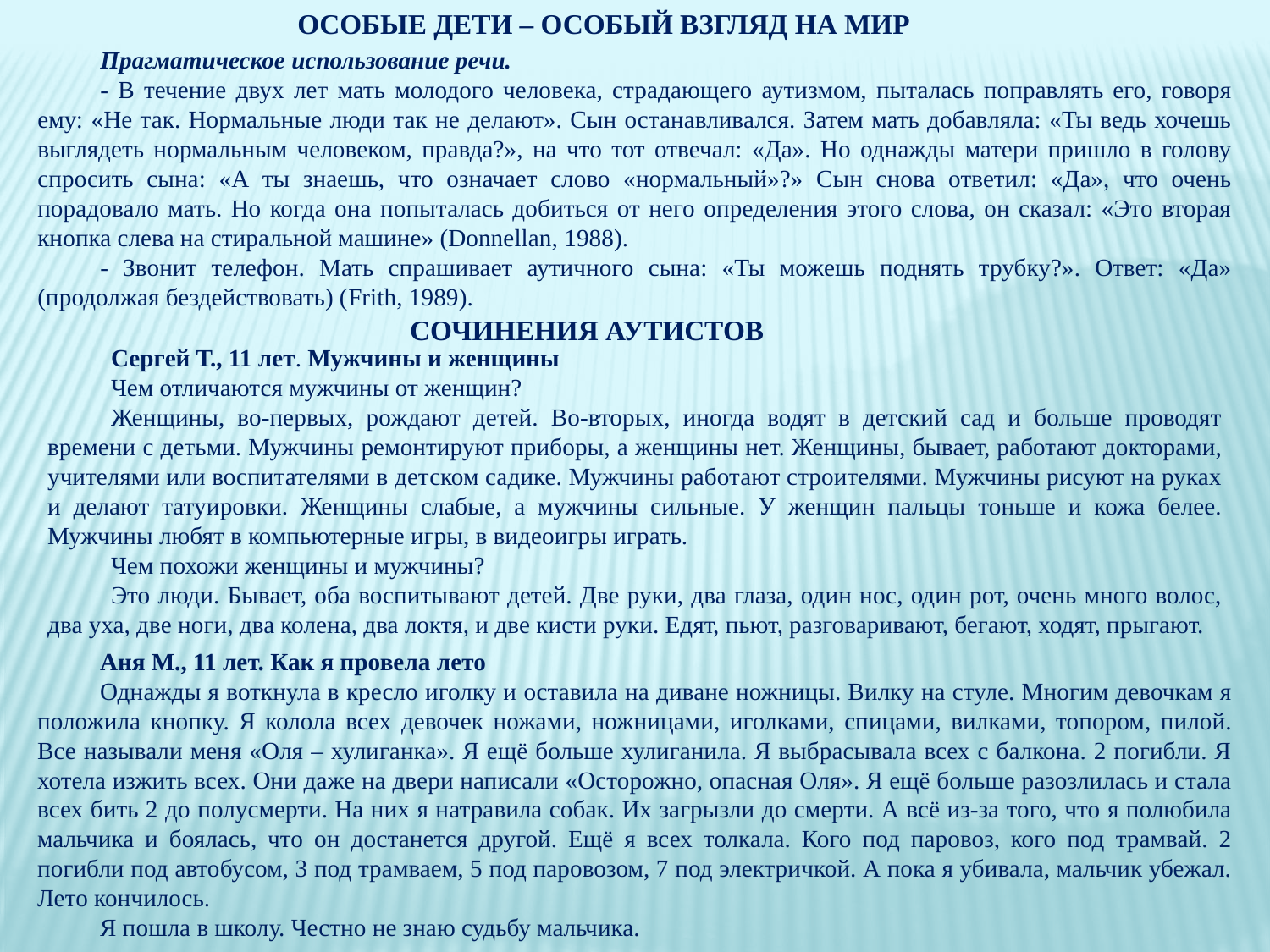

ОСОБЫЕ ДЕТИ – ОСОБЫЙ ВЗГЛЯД НА МИР
Прагматическое использование речи.
- В течение двух лет мать молодого человека, страдающего аутизмом, пыталась поправлять его, говоря ему: «Не так. Нормальные люди так не делают». Сын останавливался. Затем мать добавляла: «Ты ведь хочешь выглядеть нормальным человеком, правда?», на что тот отвечал: «Да». Но однажды матери пришло в голову спросить сына: «А ты знаешь, что означает слово «нормальный»?» Сын снова ответил: «Да», что очень порадовало мать. Но когда она попыталась добиться от него определения этого слова, он сказал: «Это вторая кнопка слева на стиральной машине» (Donnellan, 1988).
- Звонит телефон. Мать спрашивает аутичного сына: «Ты можешь поднять трубку?». Ответ: «Да» (продолжая бездействовать) (Frith, 1989).
СОЧИНЕНИЯ АУТИСТОВ
Сергей Т., 11 лет. Мужчины и женщины
Чем отличаются мужчины от женщин?
Женщины, во-первых, рождают детей. Во-вторых, иногда водят в детский сад и больше проводят времени с детьми. Мужчины ремонтируют приборы, а женщины нет. Женщины, бывает, работают докторами, учителями или воспитателями в детском садике. Мужчины работают строителями. Мужчины рисуют на руках и делают татуировки. Женщины слабые, а мужчины сильные. У женщин пальцы тоньше и кожа белее. Мужчины любят в компьютерные игры, в видеоигры играть.
Чем похожи женщины и мужчины?
Это люди. Бывает, оба воспитывают детей. Две руки, два глаза, один нос, один рот, очень много волос, два уха, две ноги, два колена, два локтя, и две кисти руки. Едят, пьют, разговаривают, бегают, ходят, прыгают.

Аня М., 11 лет. Как я провела лето
Однажды я воткнула в кресло иголку и оставила на диване ножницы. Вилку на стуле. Многим девочкам я положила кнопку. Я колола всех девочек ножами, ножницами, иголками, спицами, вилками, топором, пилой. Все называли меня «Оля – хулиганка». Я ещё больше хулиганила. Я выбрасывала всех с балкона. 2 погибли. Я хотела изжить всех. Они даже на двери написали «Осторожно, опасная Оля». Я ещё больше разозлилась и стала всех бить 2 до полусмерти. На них я натравила собак. Их загрызли до смерти. А всё из-за того, что я полюбила мальчика и боялась, что он достанется другой. Ещё я всех толкала. Кого под паровоз, кого под трамвай. 2 погибли под автобусом, 3 под трамваем, 5 под паровозом, 7 под электричкой. А пока я убивала, мальчик убежал. Лето кончилось.
Я пошла в школу. Честно не знаю судьбу мальчика.